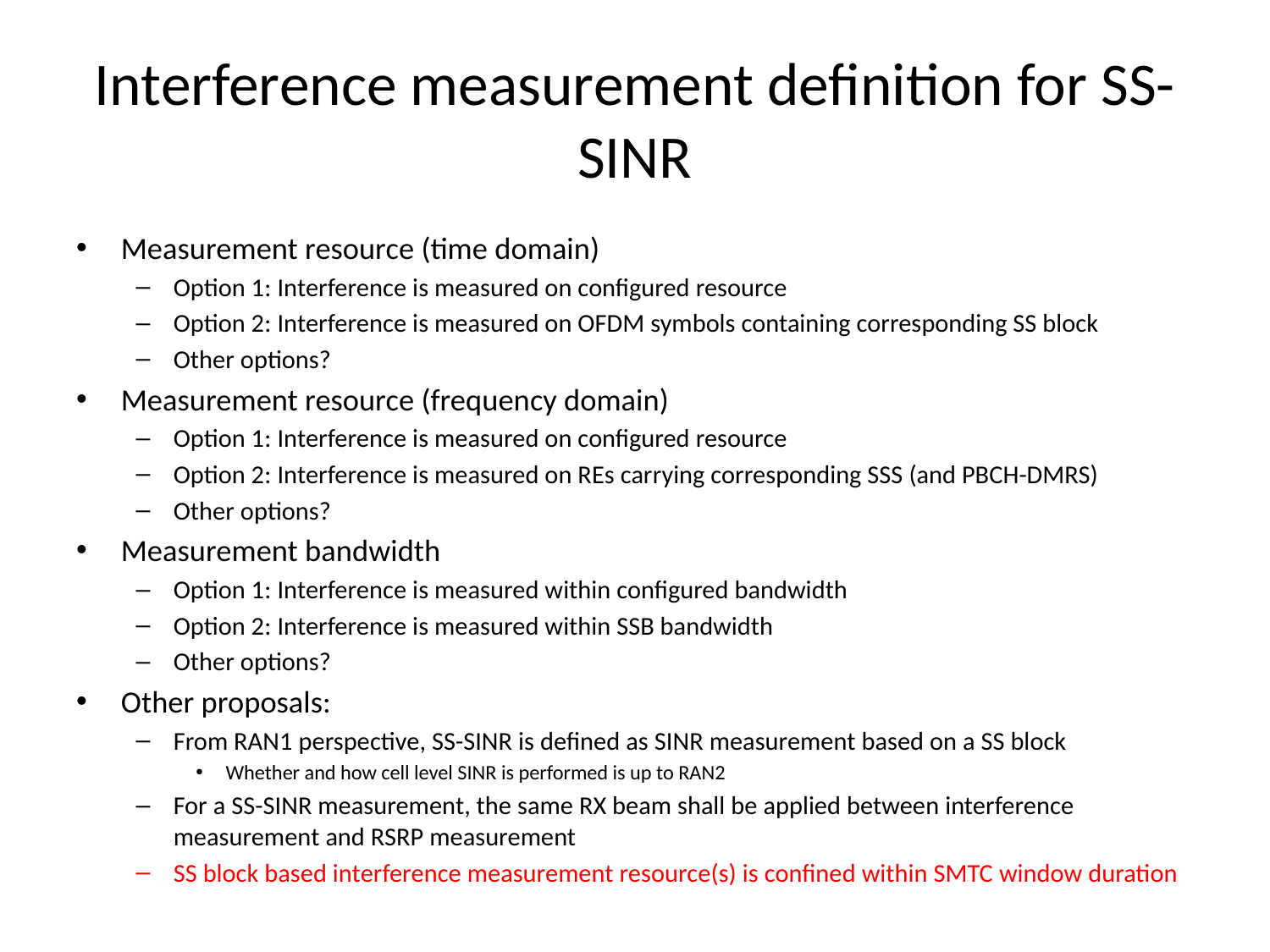

# Interference measurement definition for SS-SINR
Measurement resource (time domain)
Option 1: Interference is measured on configured resource
Option 2: Interference is measured on OFDM symbols containing corresponding SS block
Other options?
Measurement resource (frequency domain)
Option 1: Interference is measured on configured resource
Option 2: Interference is measured on REs carrying corresponding SSS (and PBCH-DMRS)
Other options?
Measurement bandwidth
Option 1: Interference is measured within configured bandwidth
Option 2: Interference is measured within SSB bandwidth
Other options?
Other proposals:
From RAN1 perspective, SS-SINR is defined as SINR measurement based on a SS block
Whether and how cell level SINR is performed is up to RAN2
For a SS-SINR measurement, the same RX beam shall be applied between interference measurement and RSRP measurement
SS block based interference measurement resource(s) is confined within SMTC window duration